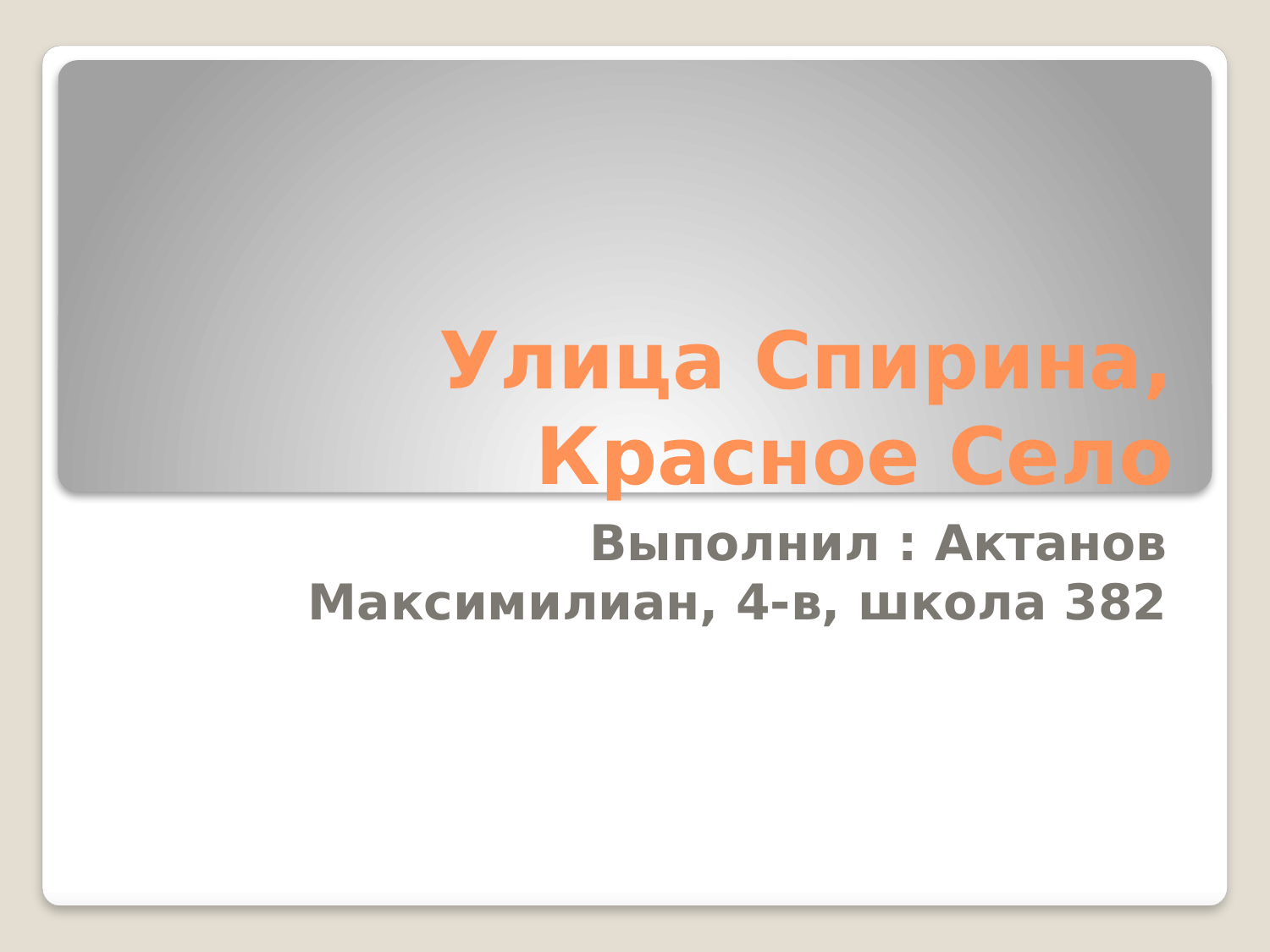

# Улица Спирина, Красное Село
Выполнил : Актанов
Максимилиан, 4-в, школа 382